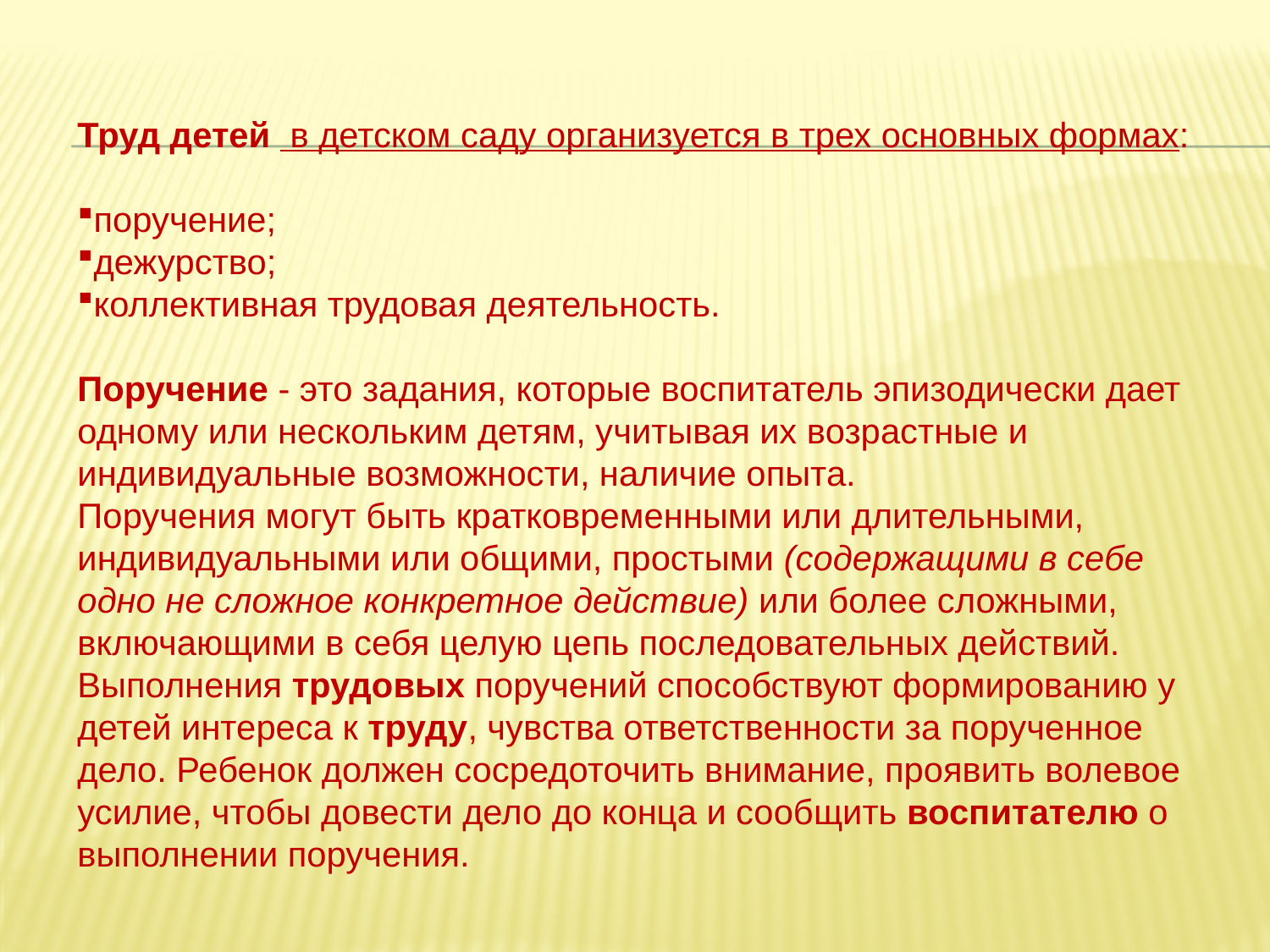

Труд детей  в детском саду организуется в трех основных формах:

поручение;
дежурство;
коллективная трудовая деятельность.

Поручение - это задания, которые воспитатель эпизодически дает одному или нескольким детям, учитывая их возрастные и индивидуальные возможности, наличие опыта.
Поручения могут быть кратковременными или длительными, индивидуальными или общими, простыми (содержащими в себе одно не сложное конкретное действие) или более сложными, включающими в себя целую цепь последовательных действий.
Выполнения трудовых поручений способствуют формированию у детей интереса к труду, чувства ответственности за порученное дело. Ребенок должен сосредоточить внимание, проявить волевое усилие, чтобы довести дело до конца и сообщить воспитателю о выполнении поручения.